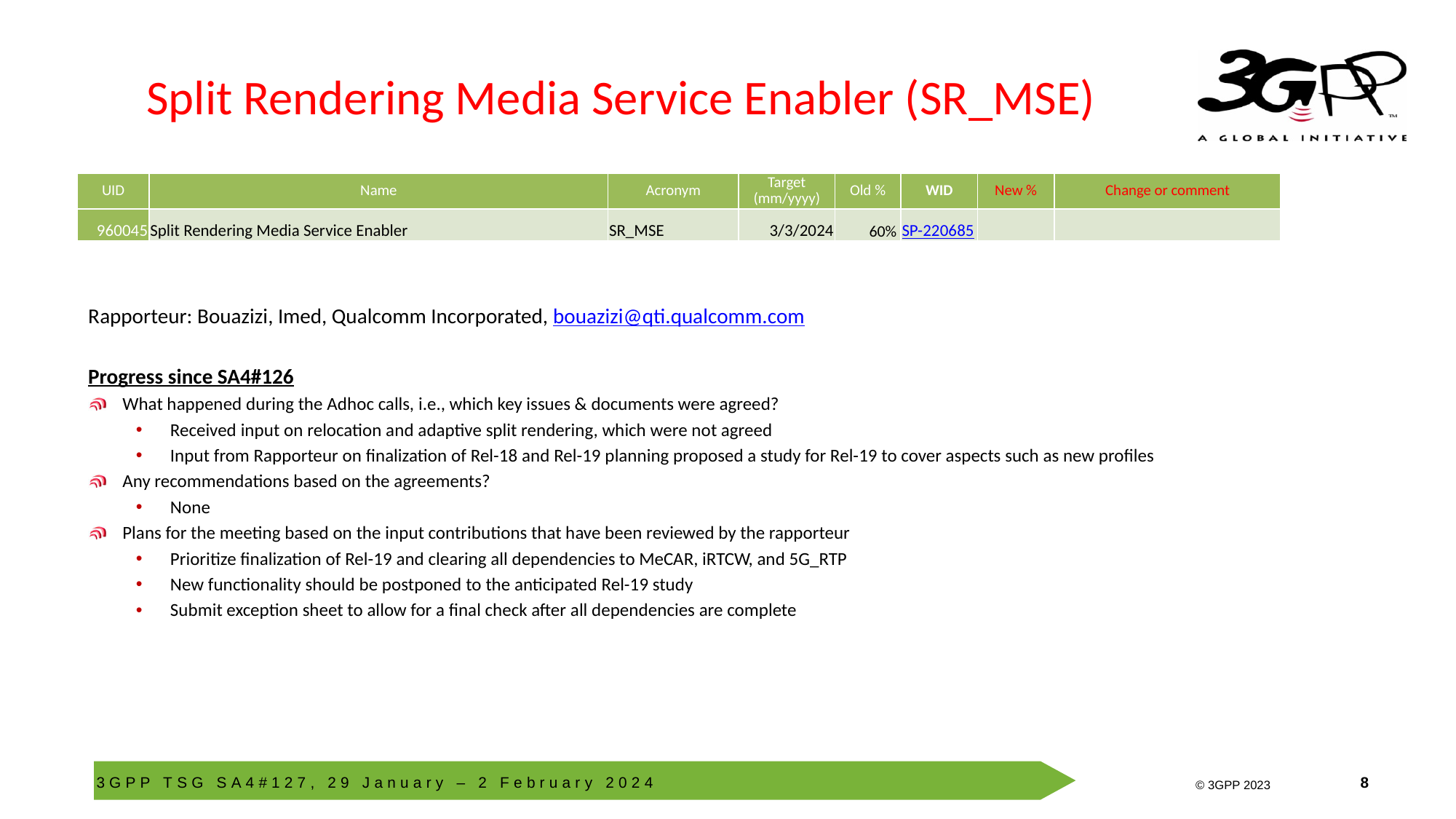

# Split Rendering Media Service Enabler (SR_MSE)
| UID | Name | Acronym | Target (mm/yyyy) | Old % | WID | New % | Change or comment |
| --- | --- | --- | --- | --- | --- | --- | --- |
| 960045 | Split Rendering Media Service Enabler | SR\_MSE | 3/3/2024 | 60% | SP-220685 |  |  |
Rapporteur: Bouazizi, Imed, Qualcomm Incorporated, bouazizi@qti.qualcomm.com

Progress since SA4#126
What happened during the Adhoc calls, i.e., which key issues & documents were agreed?
Received input on relocation and adaptive split rendering, which were not agreed
Input from Rapporteur on finalization of Rel-18 and Rel-19 planning proposed a study for Rel-19 to cover aspects such as new profiles
Any recommendations based on the agreements?
None
Plans for the meeting based on the input contributions that have been reviewed by the rapporteur
Prioritize finalization of Rel-19 and clearing all dependencies to MeCAR, iRTCW, and 5G_RTP
New functionality should be postponed to the anticipated Rel-19 study
Submit exception sheet to allow for a final check after all dependencies are complete